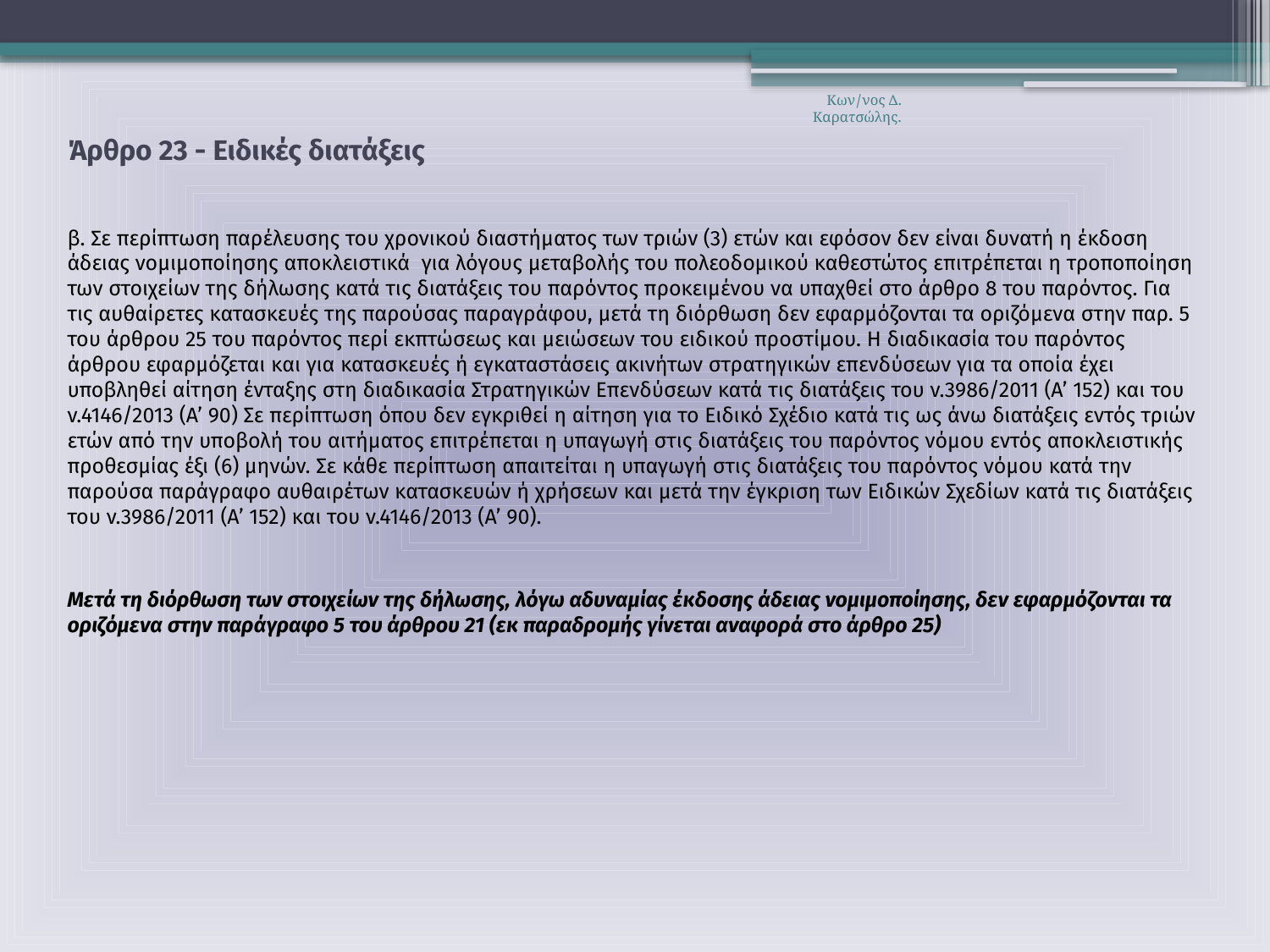

Κων/νος Δ. Καρατσώλης.
Άρθρο 23 - Ειδικές διατάξεις

β. Σε περίπτωση παρέλευσης του χρονικού διαστήματος των τριών (3) ετών και εφόσον δεν είναι δυνατή η έκδοση άδειας νομιμοποίησης αποκλειστικά  για λόγους μεταβολής του πολεοδομικού καθεστώτος επιτρέπεται η τροποποίηση των στοιχείων της δήλωσης κατά τις διατάξεις του παρόντος προκειμένου να υπαχθεί στο άρθρο 8 του παρόντος. Για τις αυθαίρετες κατασκευές της παρούσας παραγράφου, μετά τη διόρθωση δεν εφαρμόζονται τα οριζόμενα στην παρ. 5 του άρθρου 25 του παρόντος περί εκπτώσεως και μειώσεων του ειδικού προστίμου. Η διαδικασία του παρόντος άρθρου εφαρμόζεται και για κατασκευές ή εγκαταστάσεις ακινήτων στρατηγικών επενδύσεων για τα οποία έχει υποβληθεί αίτηση ένταξης στη διαδικασία Στρατηγικών Επενδύσεων κατά τις διατάξεις του ν.3986/2011 (Α’ 152) και του ν.4146/2013 (Α’ 90) Σε περίπτωση όπου δεν εγκριθεί η αίτηση για το Ειδικό Σχέδιο κατά τις ως άνω διατάξεις εντός τριών ετών από την υποβολή του αιτήματος επιτρέπεται η υπαγωγή στις διατάξεις του παρόντος νόμου εντός αποκλειστικής προθεσμίας έξι (6) μηνών. Σε κάθε περίπτωση απαιτείται η υπαγωγή στις διατάξεις του παρόντος νόμου κατά την παρούσα παράγραφο αυθαιρέτων κατασκευών ή χρήσεων και μετά την έγκριση των Ειδικών Σχεδίων κατά τις διατάξεις του ν.3986/2011 (Α’ 152) και του ν.4146/2013 (Α’ 90).

Μετά τη διόρθωση των στοιχείων της δήλωσης, λόγω αδυναμίας έκδοσης άδειας νομιμοποίησης, δεν εφαρμόζονται τα οριζόμενα στην παράγραφο 5 του άρθρου 21 (εκ παραδρομής γίνεται αναφορά στο άρθρο 25)